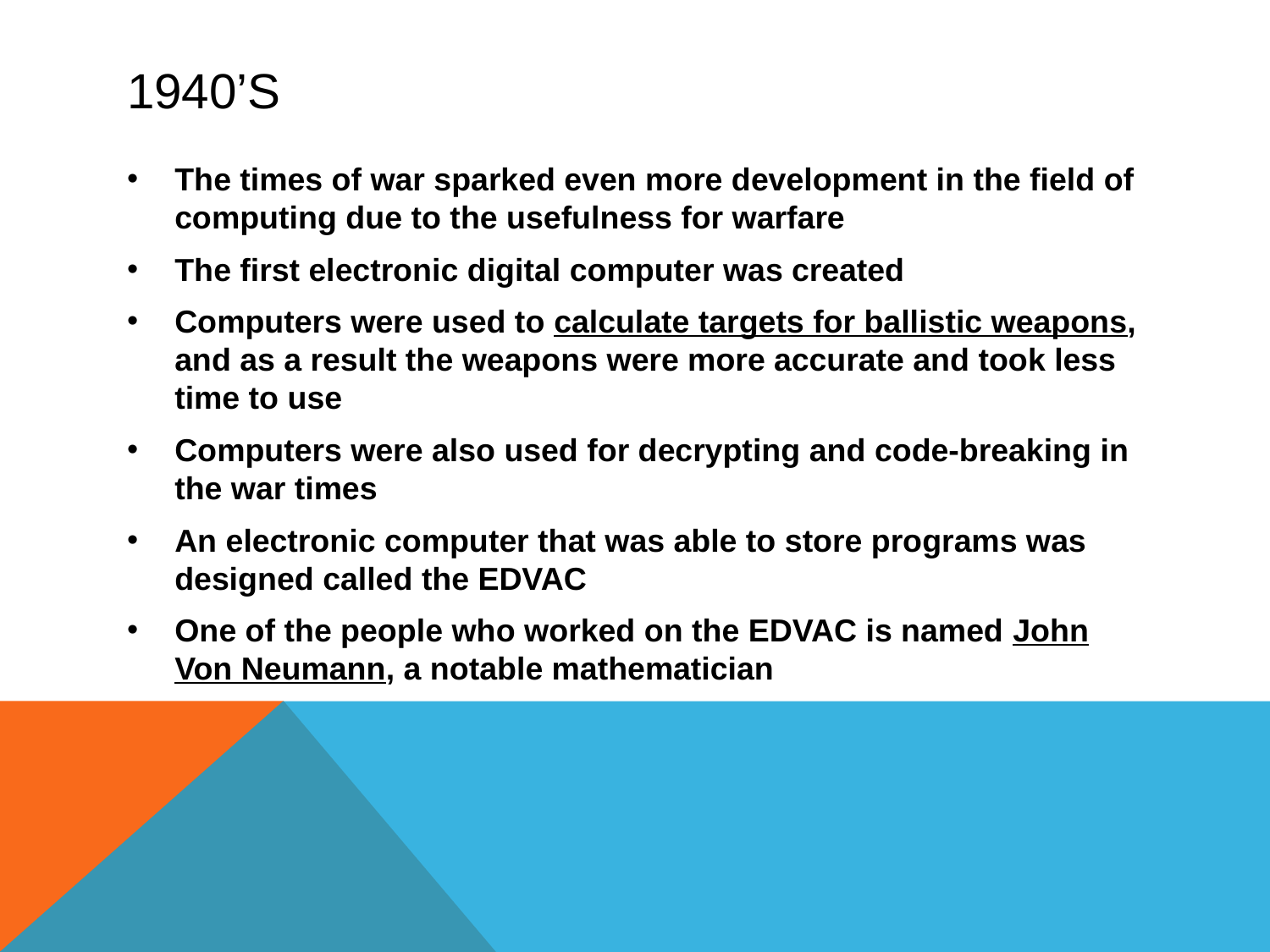

# 1940’s
The times of war sparked even more development in the field of computing due to the usefulness for warfare
The first electronic digital computer was created
Computers were used to calculate targets for ballistic weapons, and as a result the weapons were more accurate and took less time to use
Computers were also used for decrypting and code-breaking in the war times
An electronic computer that was able to store programs was designed called the EDVAC
One of the people who worked on the EDVAC is named John Von Neumann, a notable mathematician